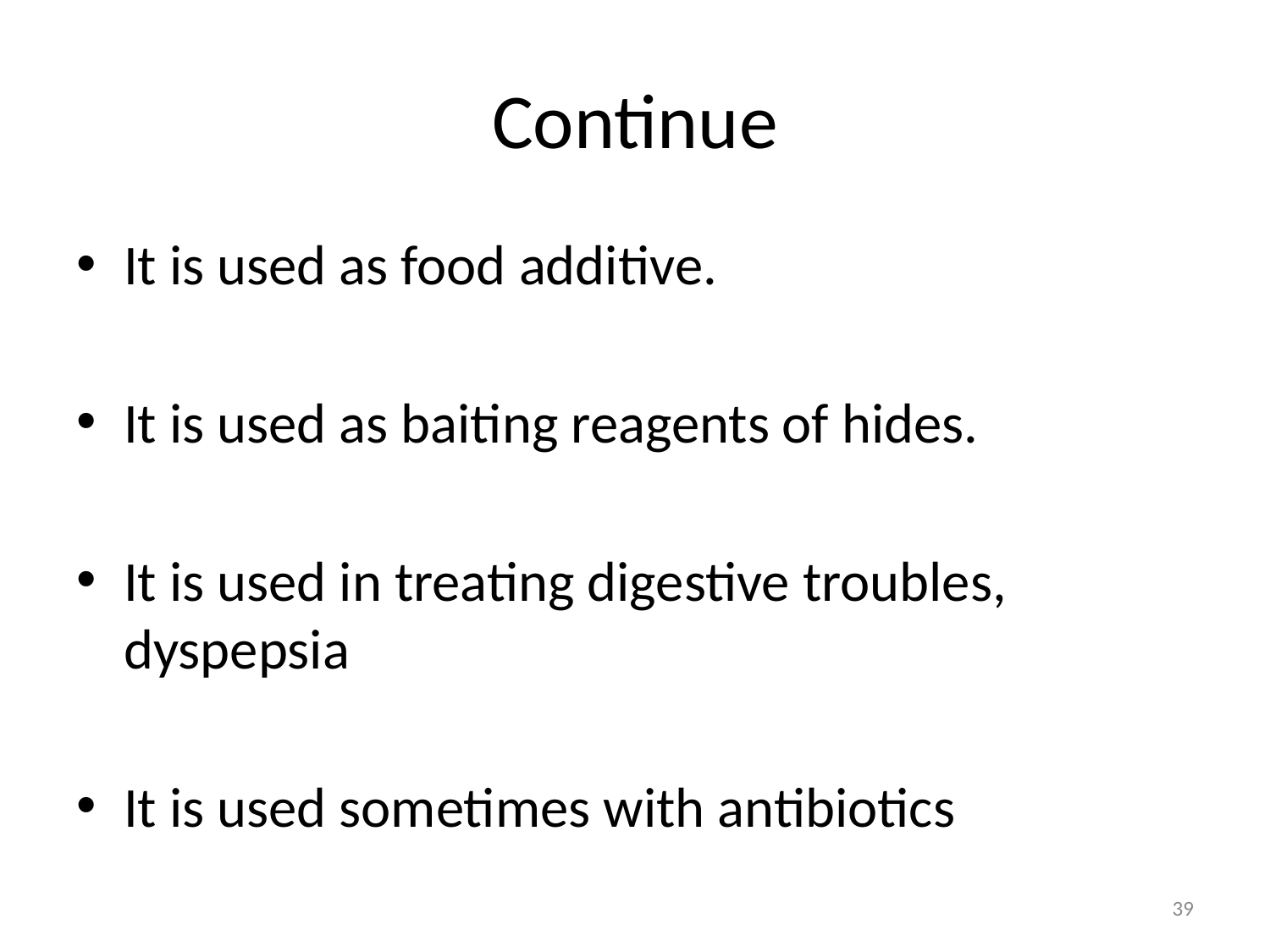

# Continue
It is used as food additive.

It is used as baiting reagents of hides.

It is used in treating digestive troubles, dyspepsia

It is used sometimes with antibiotics

39